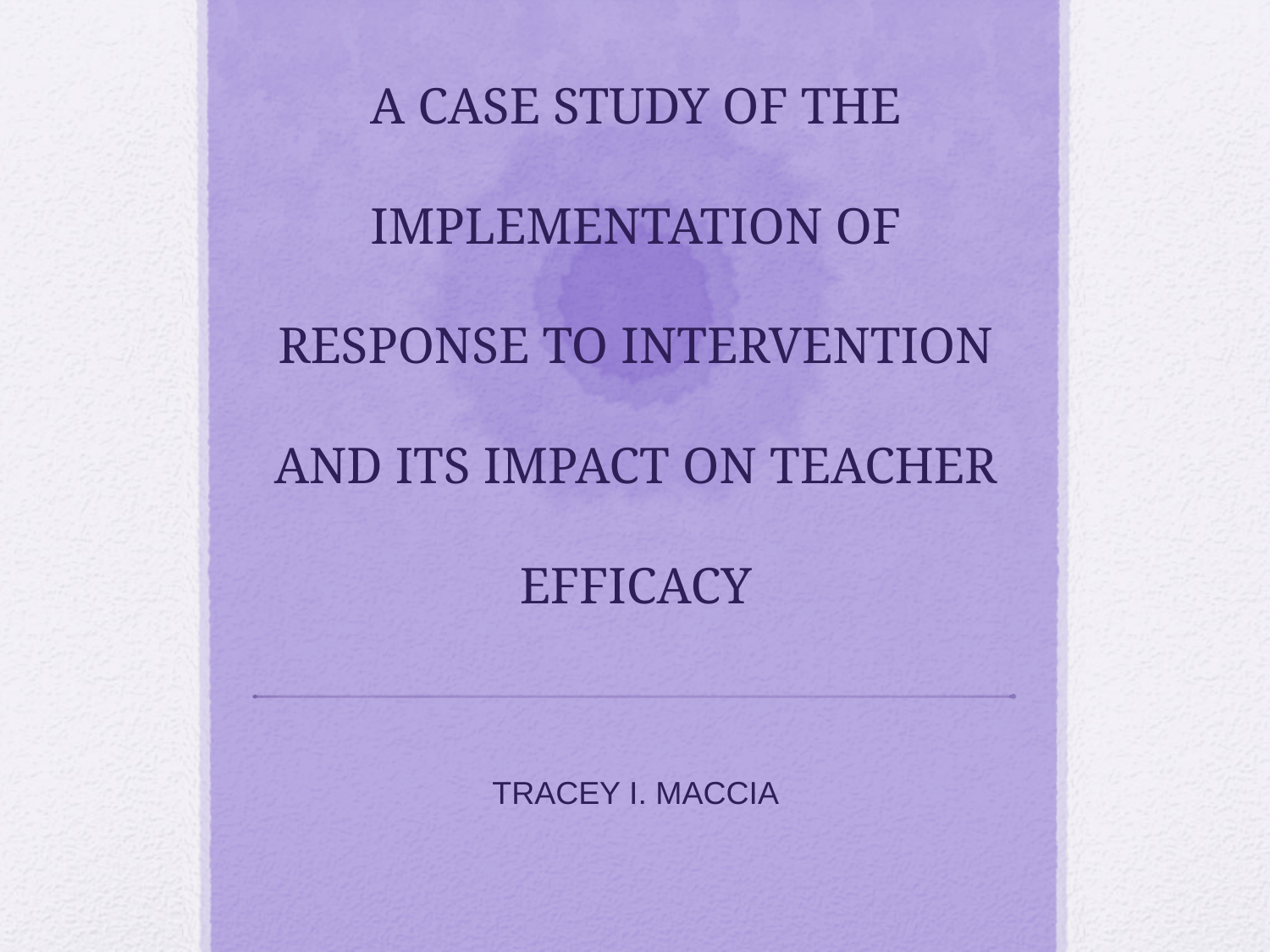

# A CASE STUDY OF THE IMPLEMENTATION OF RESPONSE TO INTERVENTION AND ITS IMPACT ON TEACHER EFFICACY

TRACEY I. MACCIA